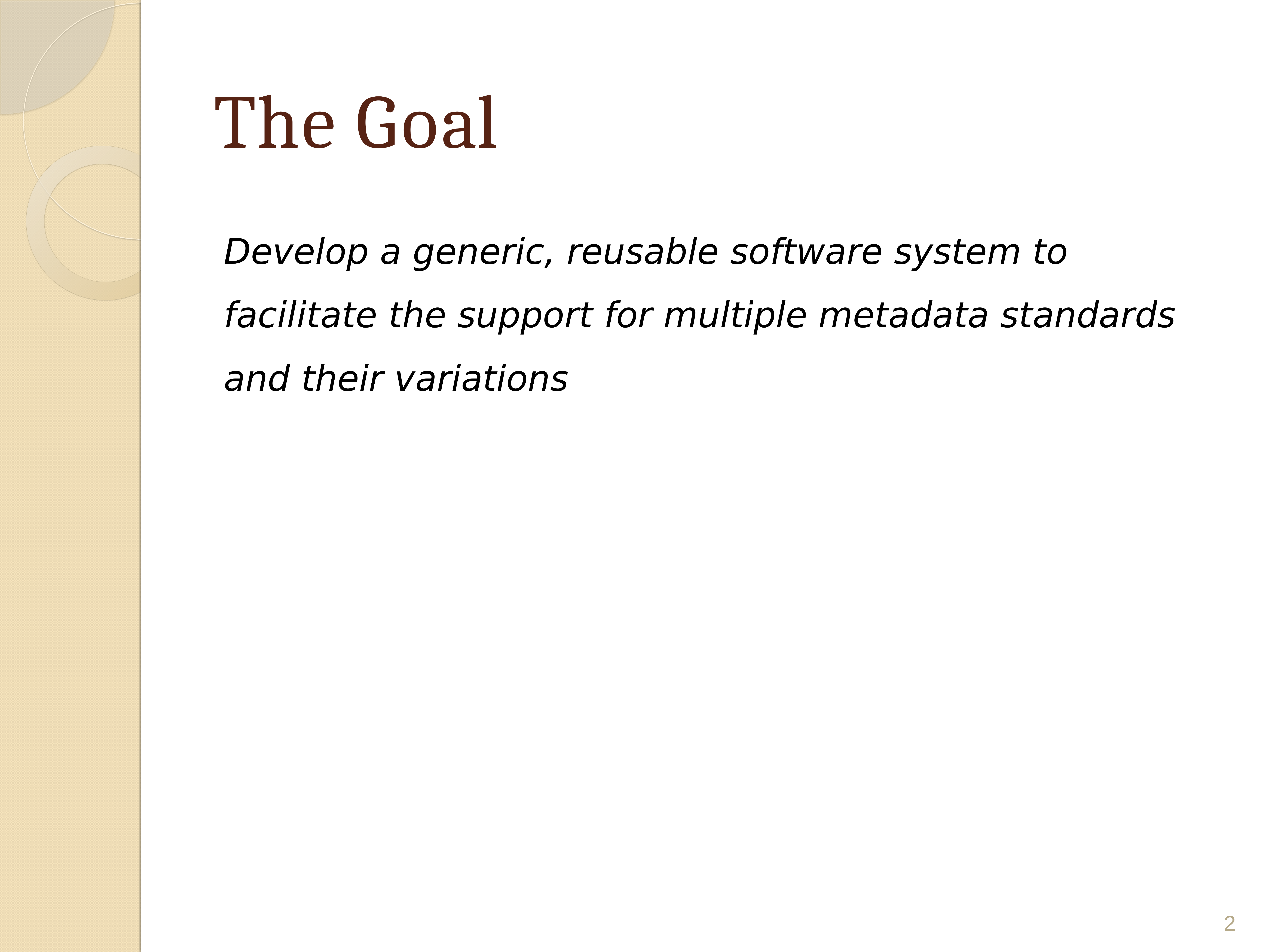

# The Goal
Develop a generic, reusable software system to facilitate the support for multiple metadata standards and their variations
2